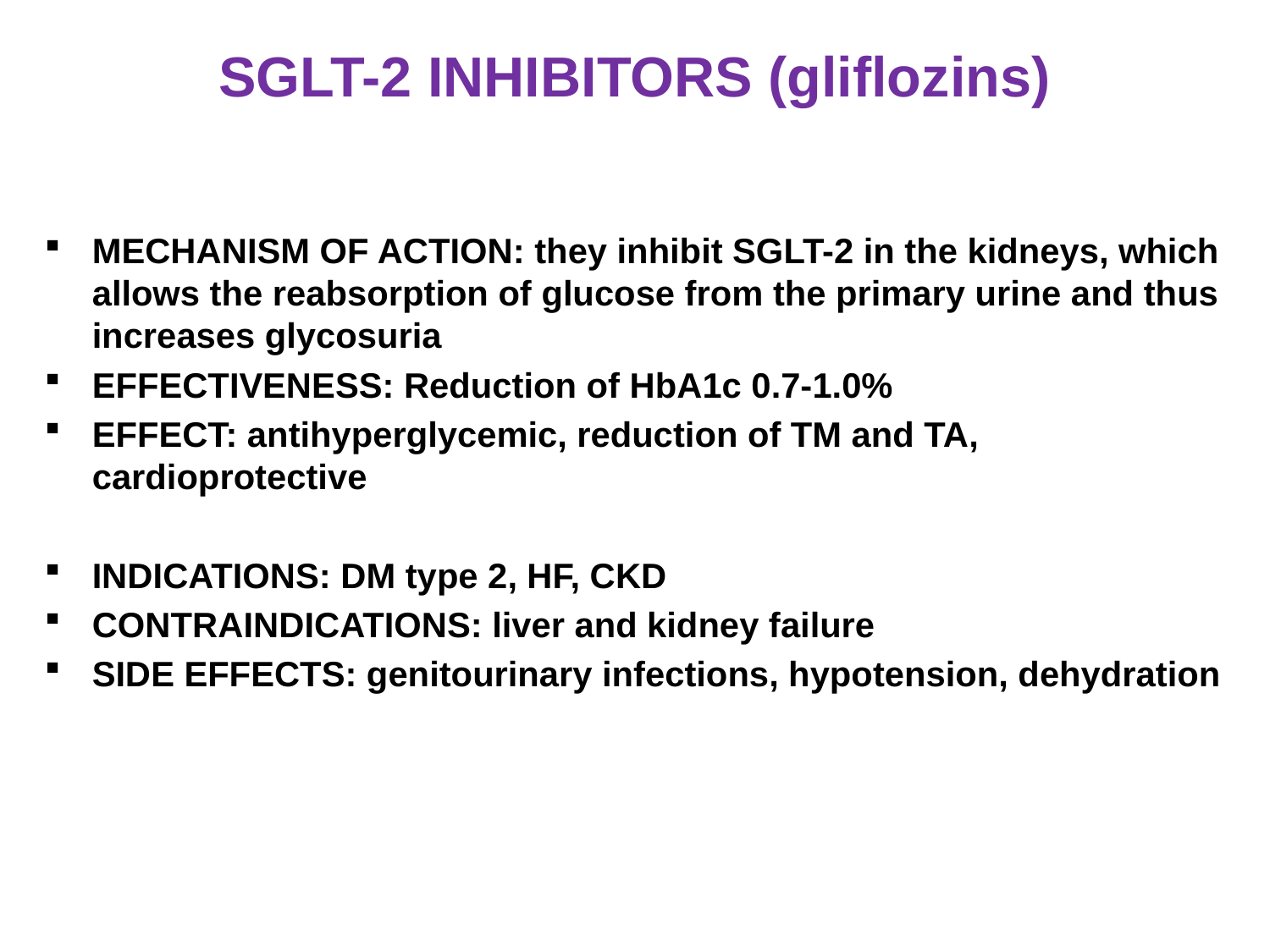

# SGLT-2 INHIBITORS (gliflozins)
MECHANISM OF ACTION: they inhibit SGLT-2 in the kidneys, which allows the reabsorption of glucose from the primary urine and thus increases glycosuria
EFFECTIVENESS: Reduction of HbA1c 0.7-1.0%
EFFECT: antihyperglycemic, reduction of TM and TA, cardioprotective

INDICATIONS: DM type 2, HF, CKD
CONTRAINDICATIONS: liver and kidney failure
SIDE EFFECTS: genitourinary infections, hypotension, dehydration